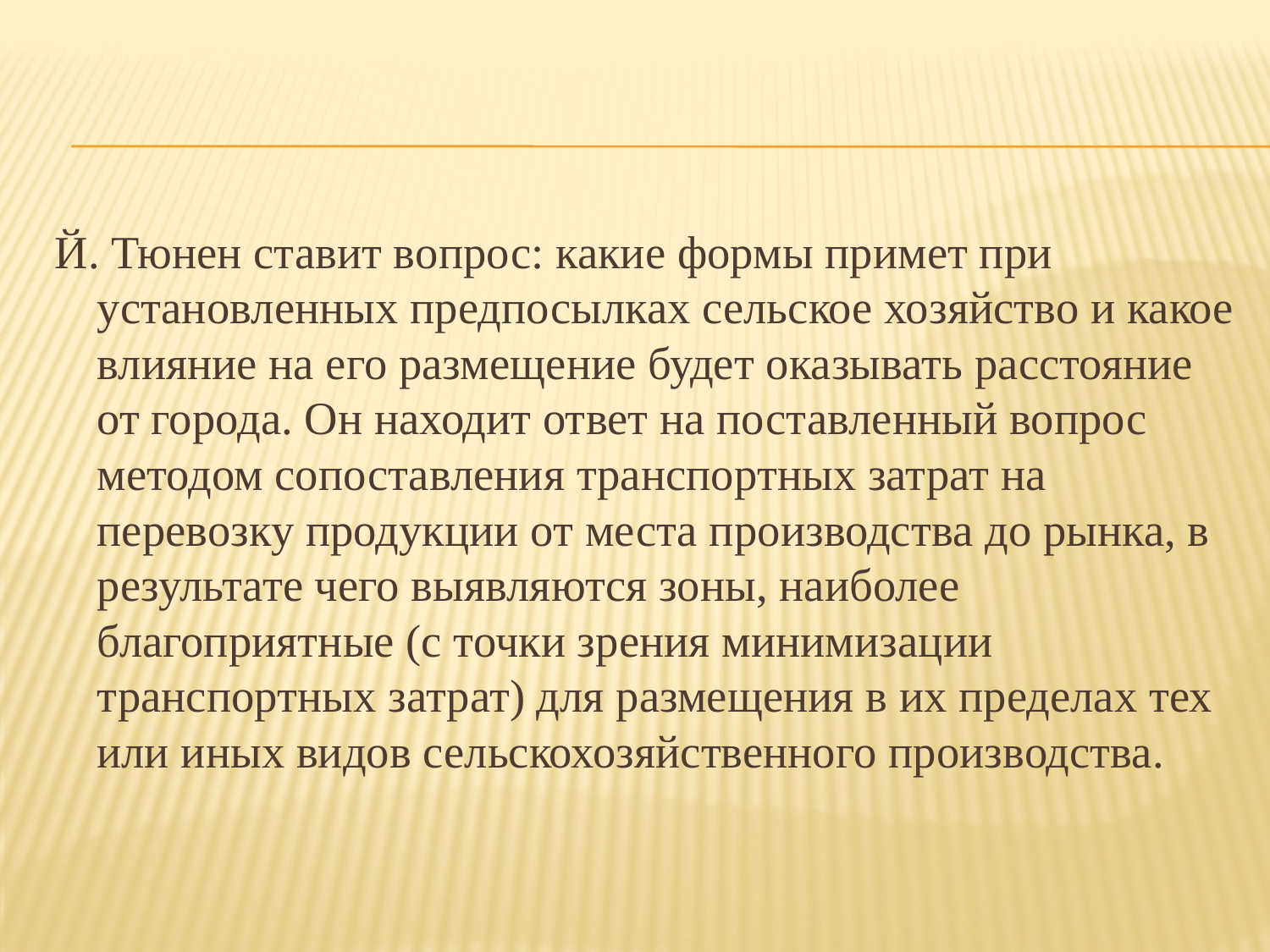

Й. Тюнен ставит вопрос: какие формы примет при установленных предпосылках сельское хозяйство и какое влияние на его размещение будет оказывать расстояние от города. Он находит ответ на поставленный вопрос  методом сопоставления транспортных затрат на перевозку продукции от места производства до рынка, в результате чего выявляются зоны, наиболее благоприятные (с точки зрения минимизации транспортных затрат) для размещения в их пределах тех или иных видов сельскохозяйственного производства.